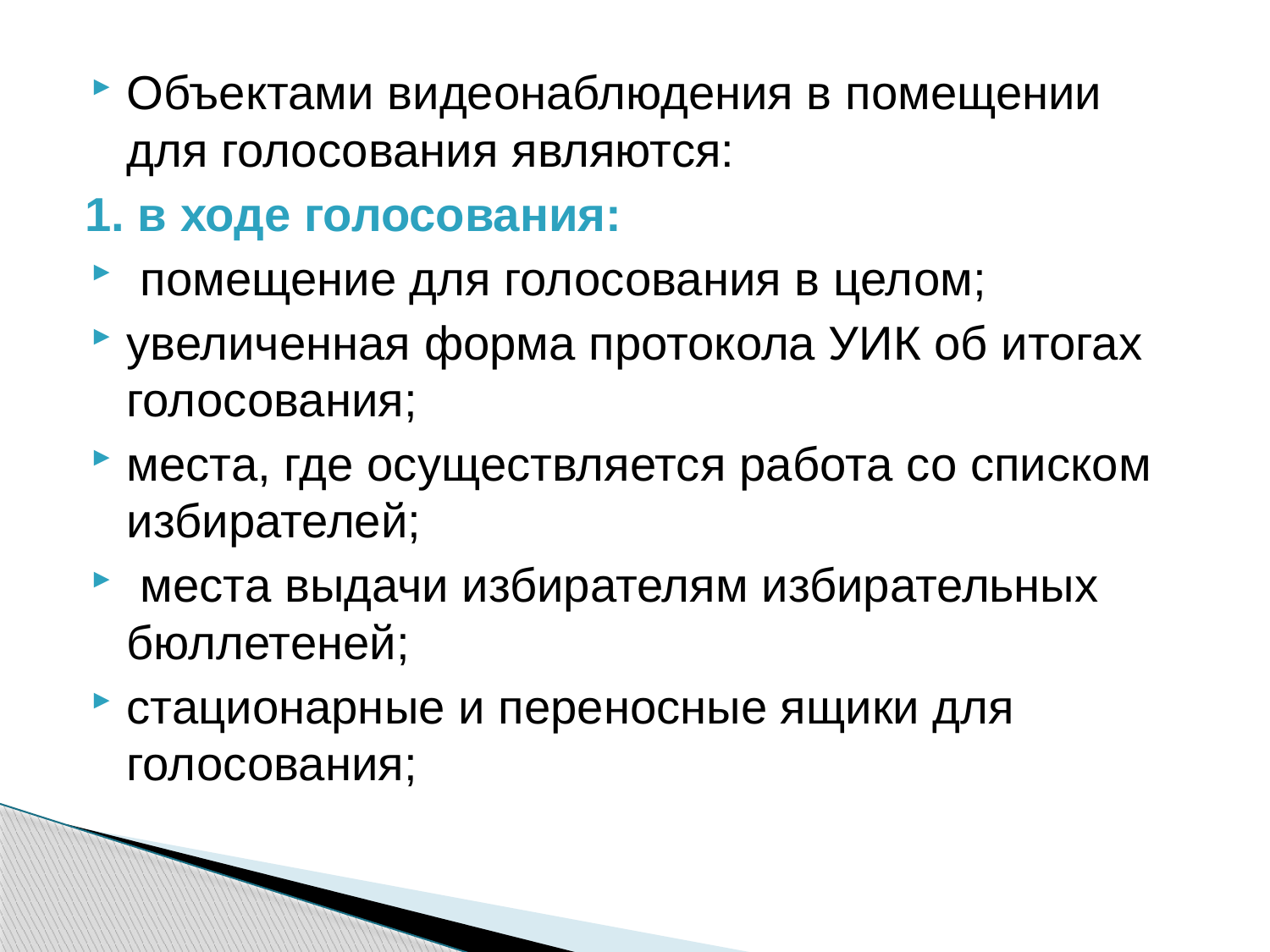

Объектами видеонаблюдения в помещении для голосования являются:
1. в ходе голосования:
 помещение для голосования в целом;
увеличенная форма протокола УИК об итогах голосования;
места, где осуществляется работа со списком избирателей;
 места выдачи избирателям избирательных бюллетеней;
стационарные и переносные ящики для голосования;